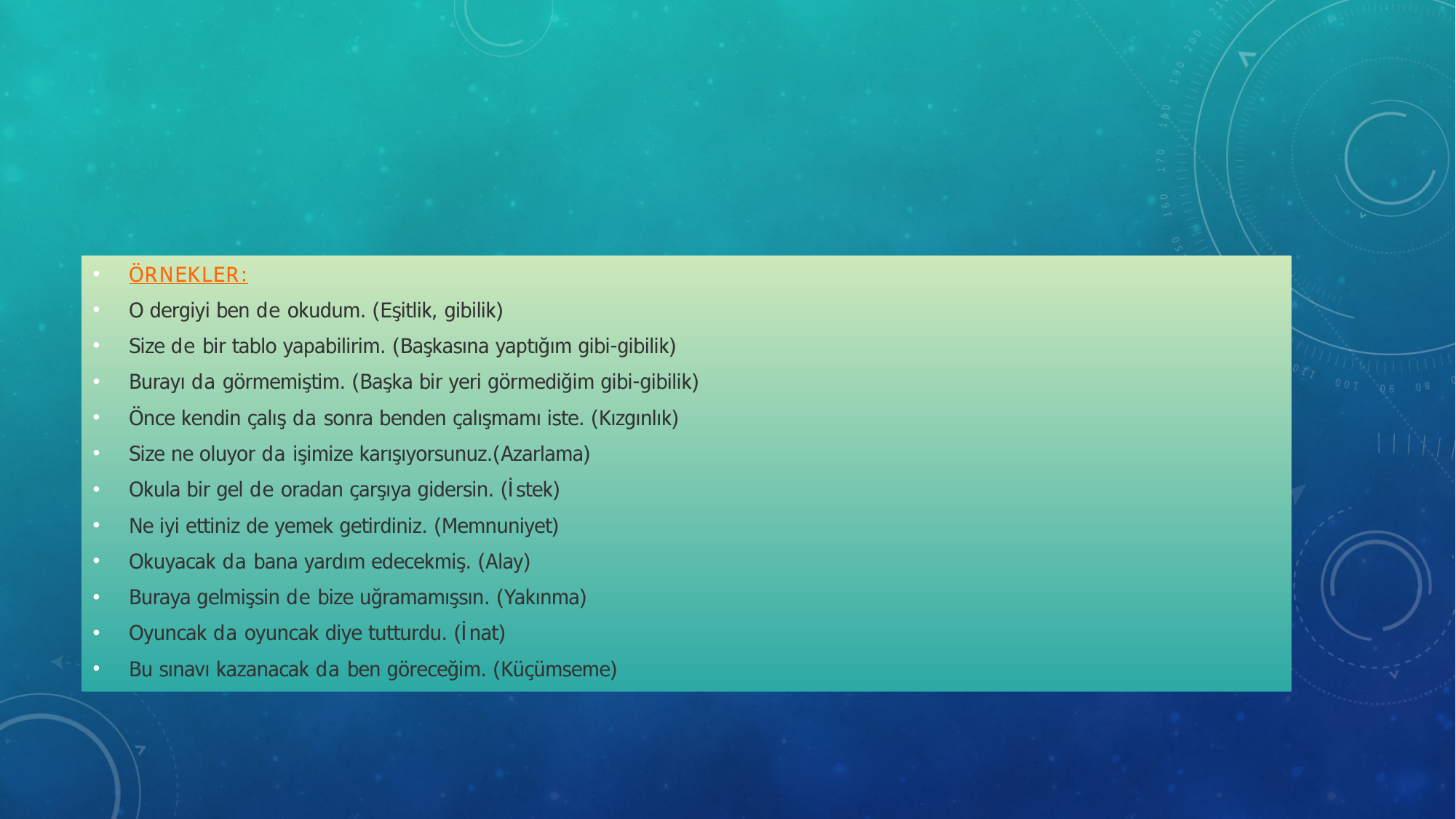

#
ÖRNEKLER:
O dergiyi ben de okudum. (Eşitlik, gibilik)
Size de bir tablo yapabilirim. (Başkasına yaptığım gibi-gibilik)
Burayı da görmemiştim. (Başka bir yeri görmediğim gibi-gibilik)
Önce kendin çalış da sonra benden çalışmamı iste. (Kızgınlık)
Size ne oluyor da işimize karışıyorsunuz.(Azarlama)
Okula bir gel de oradan çarşıya gidersin. (İstek)
Ne iyi ettiniz de yemek getirdiniz. (Memnuniyet)
Okuyacak da bana yardım edecekmiş. (Alay)
Buraya gelmişsin de bize uğramamışsın. (Yakınma)
Oyuncak da oyuncak diye tutturdu. (İnat)
Bu sınavı kazanacak da ben göreceğim. (Küçümseme)